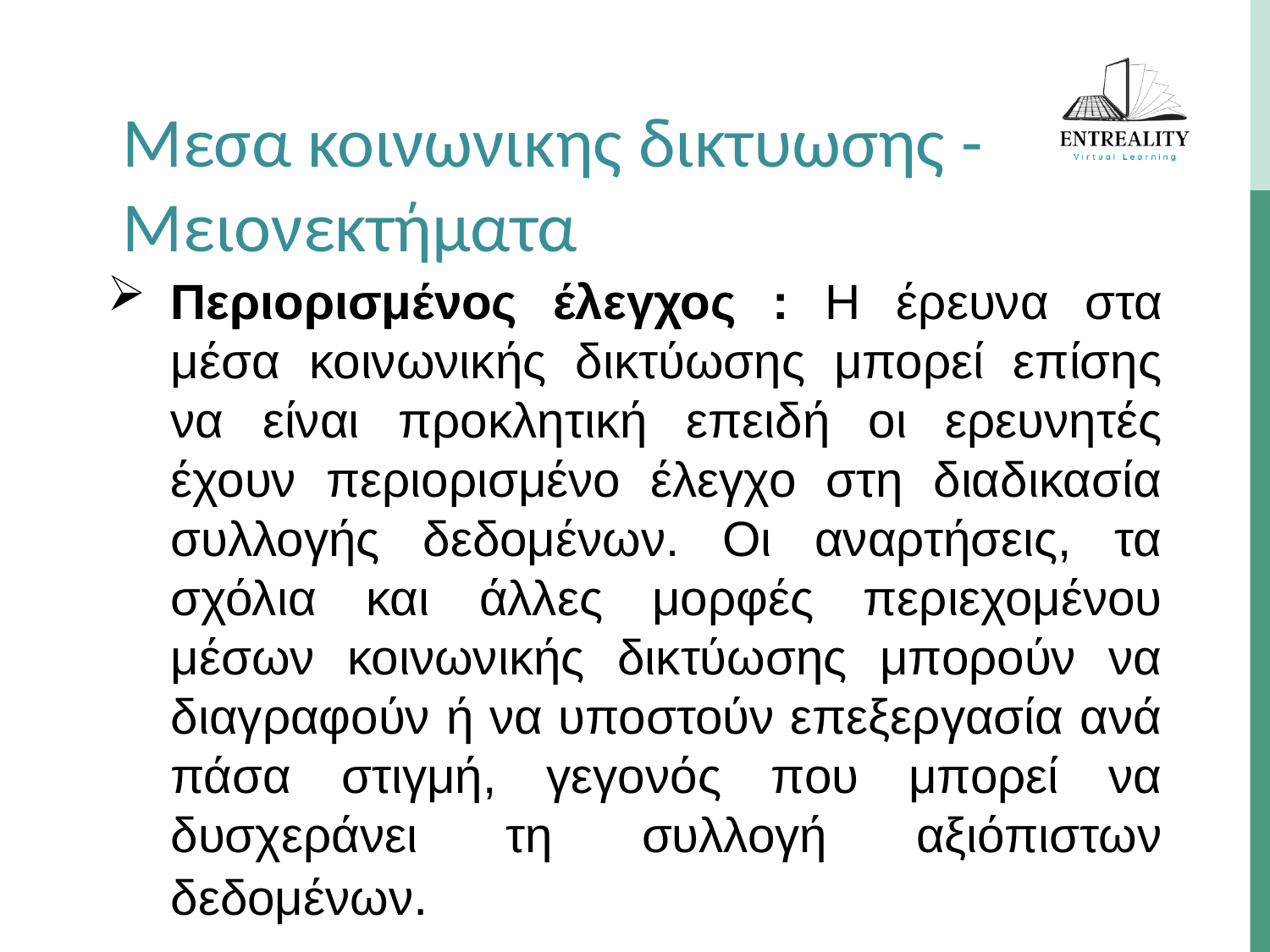

Μεσα κοινωνικης δικτυωσης - Μειονεκτήματα
Περιορισμένος έλεγχος : Η έρευνα στα μέσα κοινωνικής δικτύωσης μπορεί επίσης να είναι προκλητική επειδή οι ερευνητές έχουν περιορισμένο έλεγχο στη διαδικασία συλλογής δεδομένων. Οι αναρτήσεις, τα σχόλια και άλλες μορφές περιεχομένου μέσων κοινωνικής δικτύωσης μπορούν να διαγραφούν ή να υποστούν επεξεργασία ανά πάσα στιγμή, γεγονός που μπορεί να δυσχεράνει τη συλλογή αξιόπιστων δεδομένων.